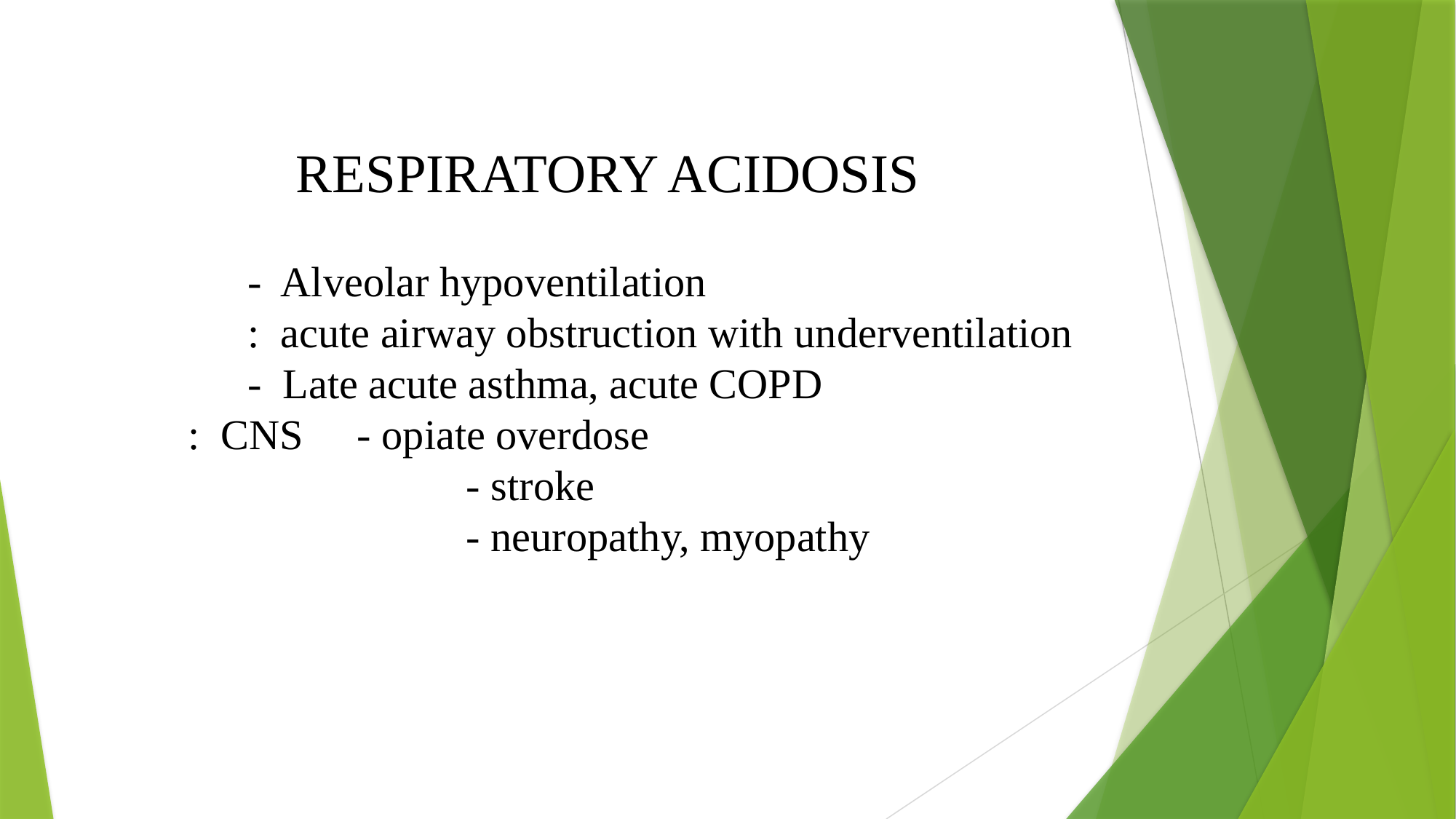

RESPIRATORY ACIDOSIS

		-  Alveolar hypoventilation
		:  acute airway obstruction with underventilation
		-  Late acute asthma, acute COPD
         :  CNS 	- opiate overdose
				- stroke
				- neuropathy, myopathy